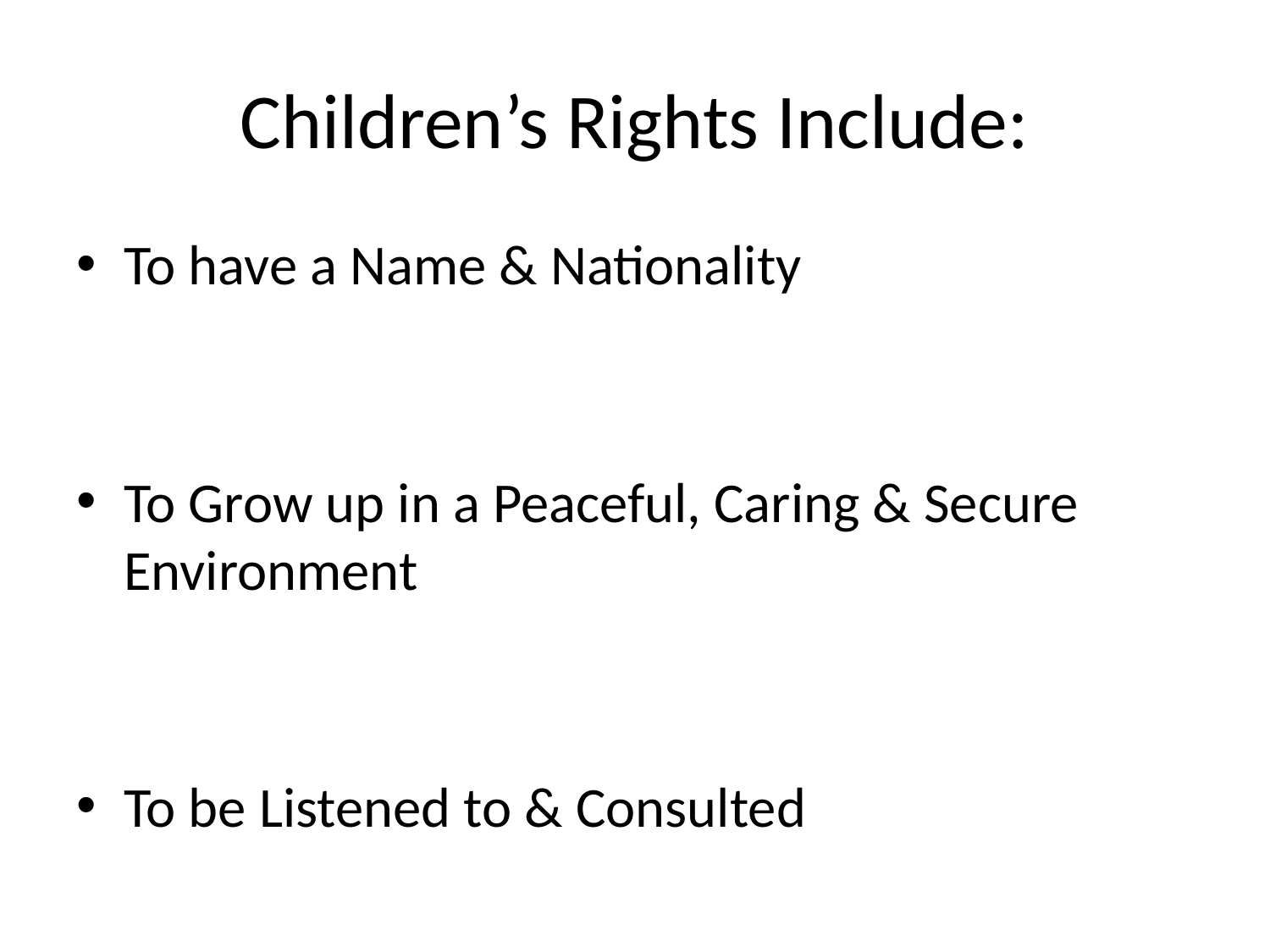

# Children’s Rights Include:
To have a Name & Nationality

To Grow up in a Peaceful, Caring & Secure Environment

To be Listened to & Consulted